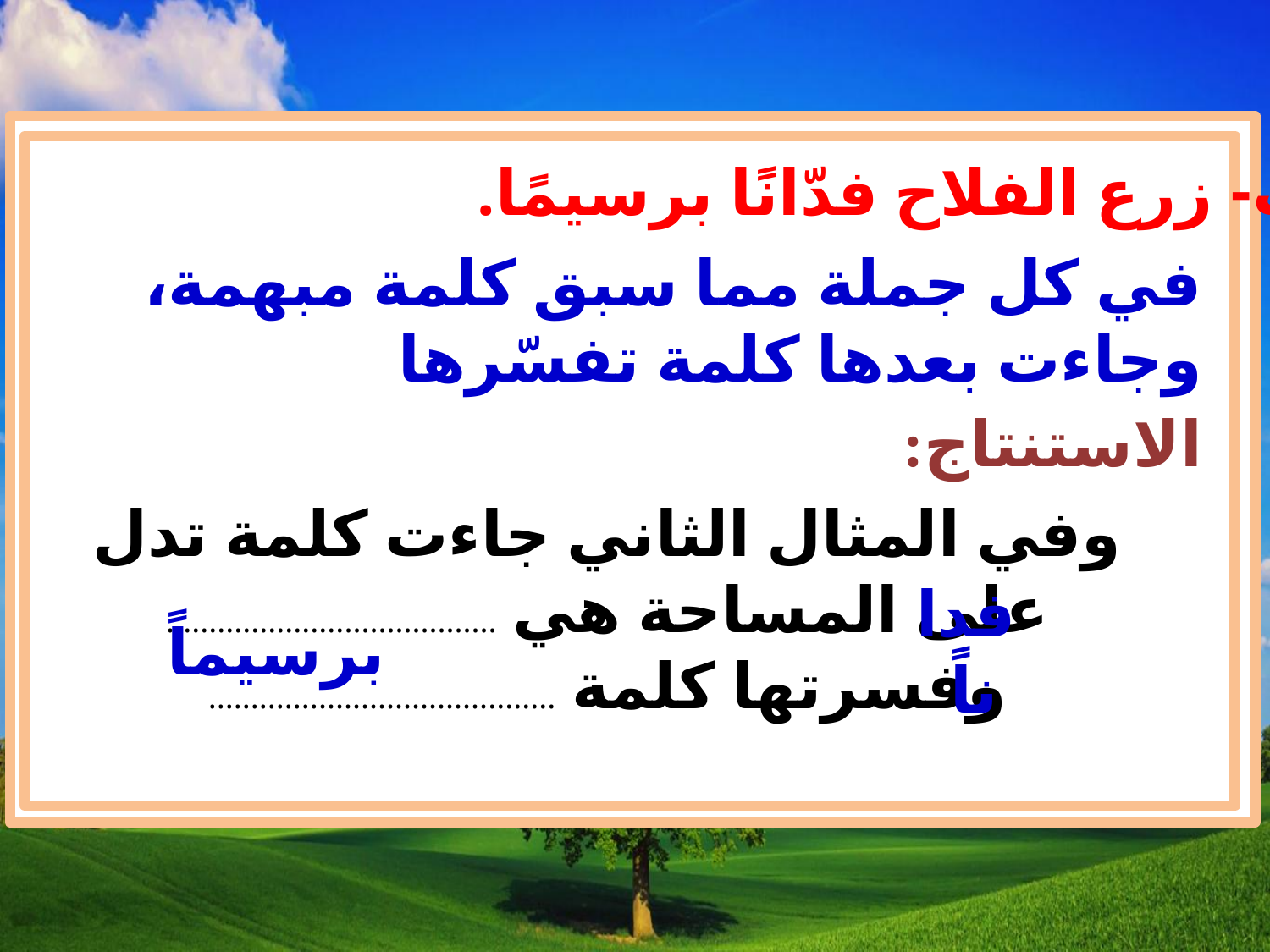

ب- زرع الفلاح فدّانًا برسيمًا.
في كل جملة مما سبق كلمة مبهمة، وجاءت بعدها كلمة تفسّرها
الاستنتاج:
وفي المثال الثاني جاءت كلمة تدل على المساحة هي ....................................... وفسرتها كلمة .........................................
فداناً
برسيماً